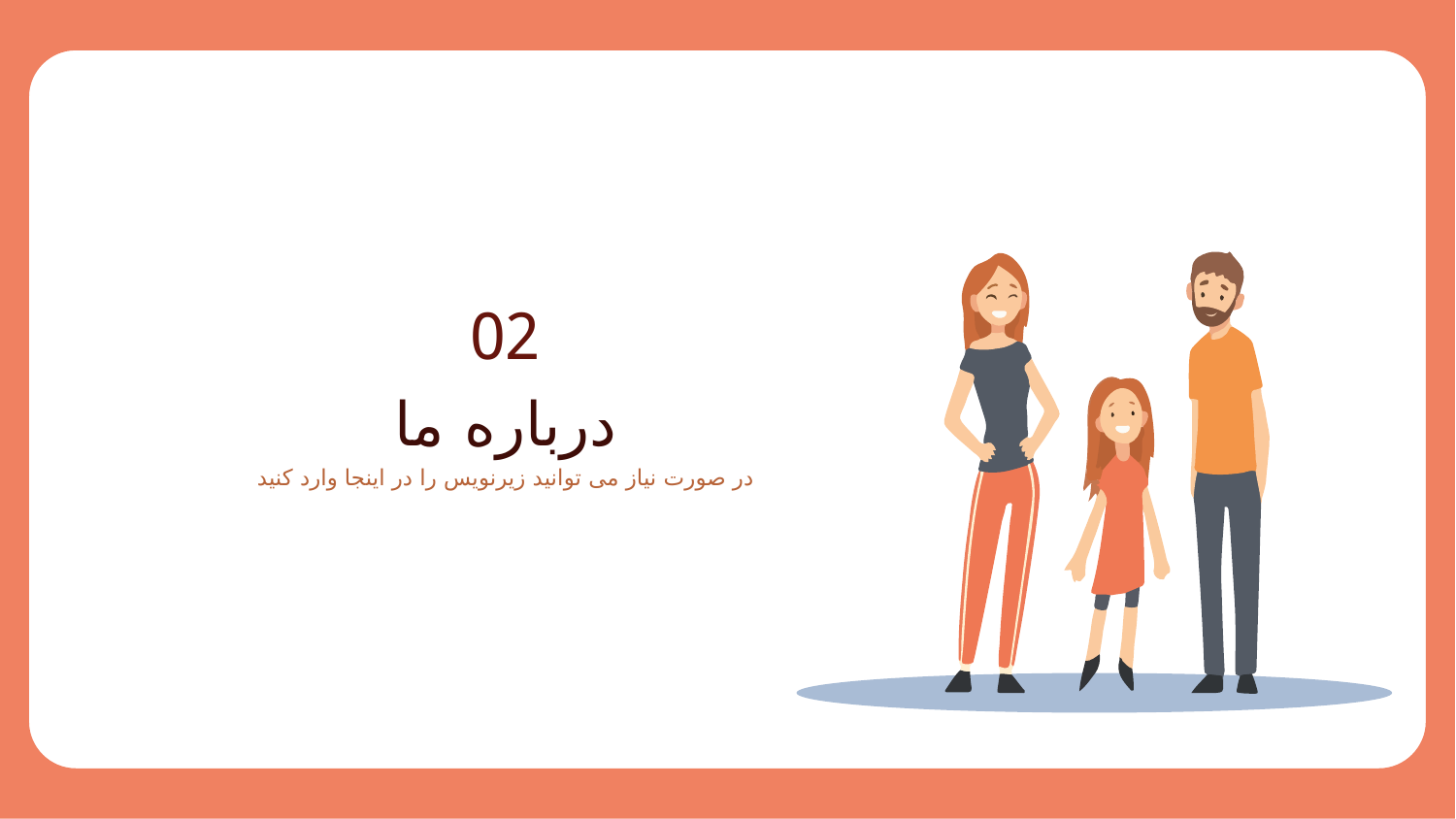

02

درباره ما
در صورت نیاز می توانید زیرنویس را در اینجا وارد کنید